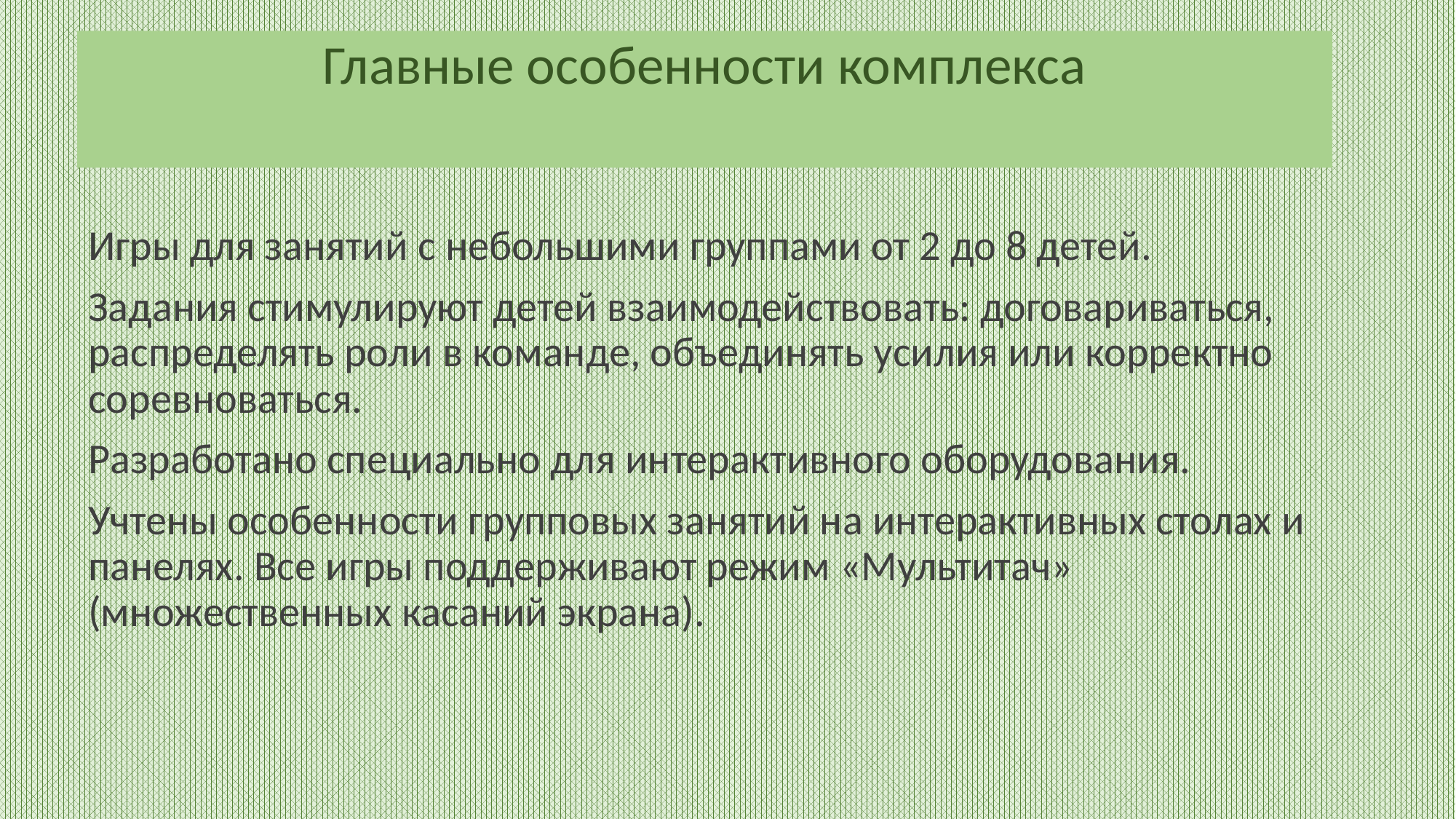

# Главные особенности комплекса
Игры для занятий с небольшими группами от 2 до 8 детей.
Задания стимулируют детей взаимодействовать: договариваться, распределять роли в команде, объединять усилия или корректно соревноваться.
Разработано специально для интерактивного оборудования.
Учтены особенности групповых занятий на интерактивных столах и панелях. Все игры поддерживают режим «Мультитач» (множественных касаний экрана).